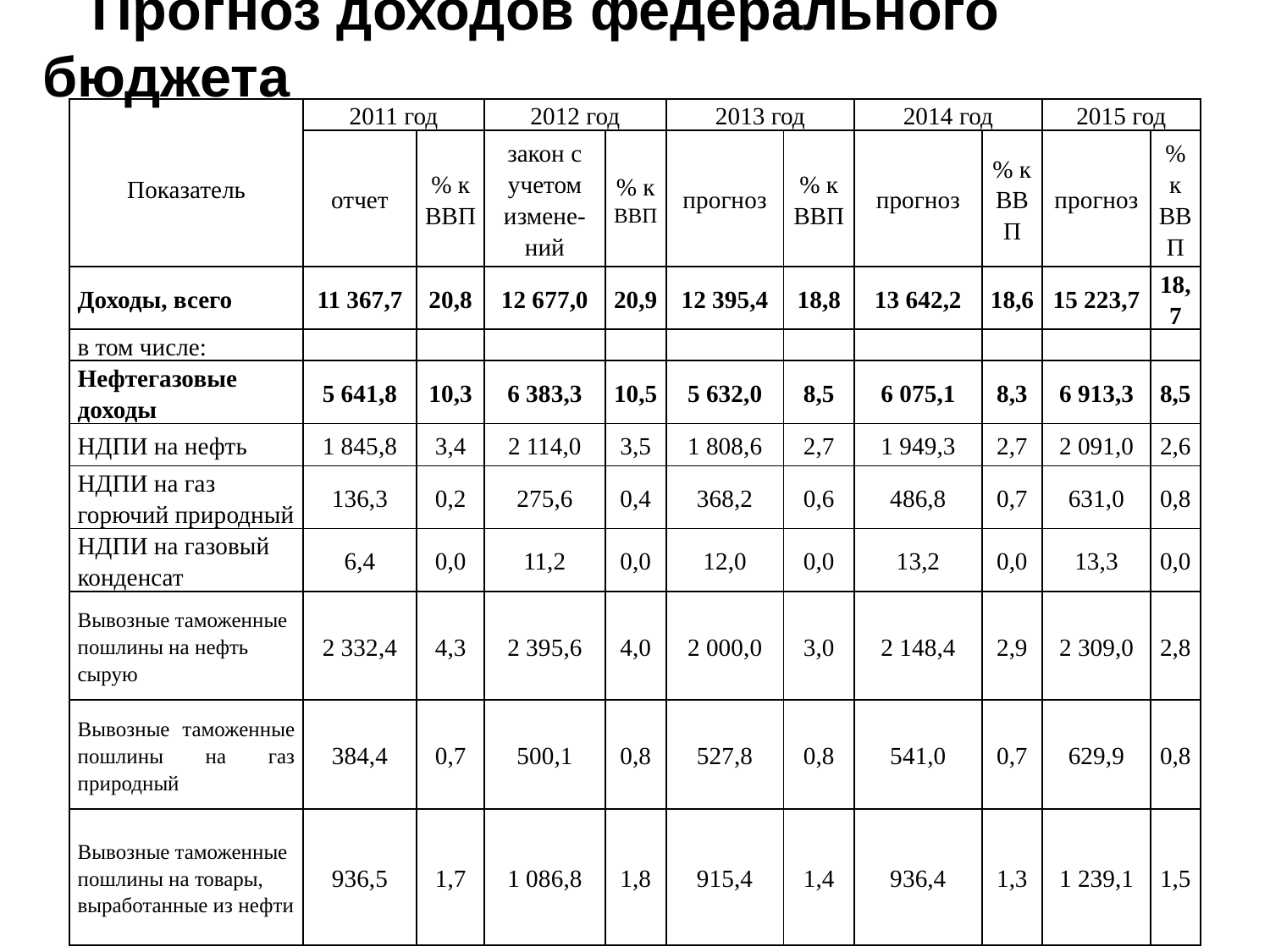

Прогноз доходов федерального бюджета

| Показатель | 2011 год |  | 2012 год |  | 2013 год |  | 2014 год |  | 2015 год |  |
| --- | --- | --- | --- | --- | --- | --- | --- | --- | --- | --- |
|  | отчет | % к ВВП | закон с учетом измене-ний | % к ВВП | прогноз | % к ВВП | прогноз | % к ВВП | прогноз | % к ВВП |
| Доходы, всего | 11 367,7 | 20,8 | 12 677,0 | 20,9 | 12 395,4 | 18,8 | 13 642,2 | 18,6 | 15 223,7 | 18,7 |
| в том числе: |  |  |  |  |  |  |  |  |  |  |
| Нефтегазовые доходы | 5 641,8 | 10,3 | 6 383,3 | 10,5 | 5 632,0 | 8,5 | 6 075,1 | 8,3 | 6 913,3 | 8,5 |
| НДПИ на нефть | 1 845,8 | 3,4 | 2 114,0 | 3,5 | 1 808,6 | 2,7 | 1 949,3 | 2,7 | 2 091,0 | 2,6 |
| НДПИ на газ горючий природный | 136,3 | 0,2 | 275,6 | 0,4 | 368,2 | 0,6 | 486,8 | 0,7 | 631,0 | 0,8 |
| НДПИ на газовый конденсат | 6,4 | 0,0 | 11,2 | 0,0 | 12,0 | 0,0 | 13,2 | 0,0 | 13,3 | 0,0 |
| Вывозные таможенные пошлины на нефть сырую | 2 332,4 | 4,3 | 2 395,6 | 4,0 | 2 000,0 | 3,0 | 2 148,4 | 2,9 | 2 309,0 | 2,8 |
| Вывозные таможенные пошлины на газ природный | 384,4 | 0,7 | 500,1 | 0,8 | 527,8 | 0,8 | 541,0 | 0,7 | 629,9 | 0,8 |
| Вывозные таможенные пошлины на товары, выработанные из нефти | 936,5 | 1,7 | 1 086,8 | 1,8 | 915,4 | 1,4 | 936,4 | 1,3 | 1 239,1 | 1,5 |